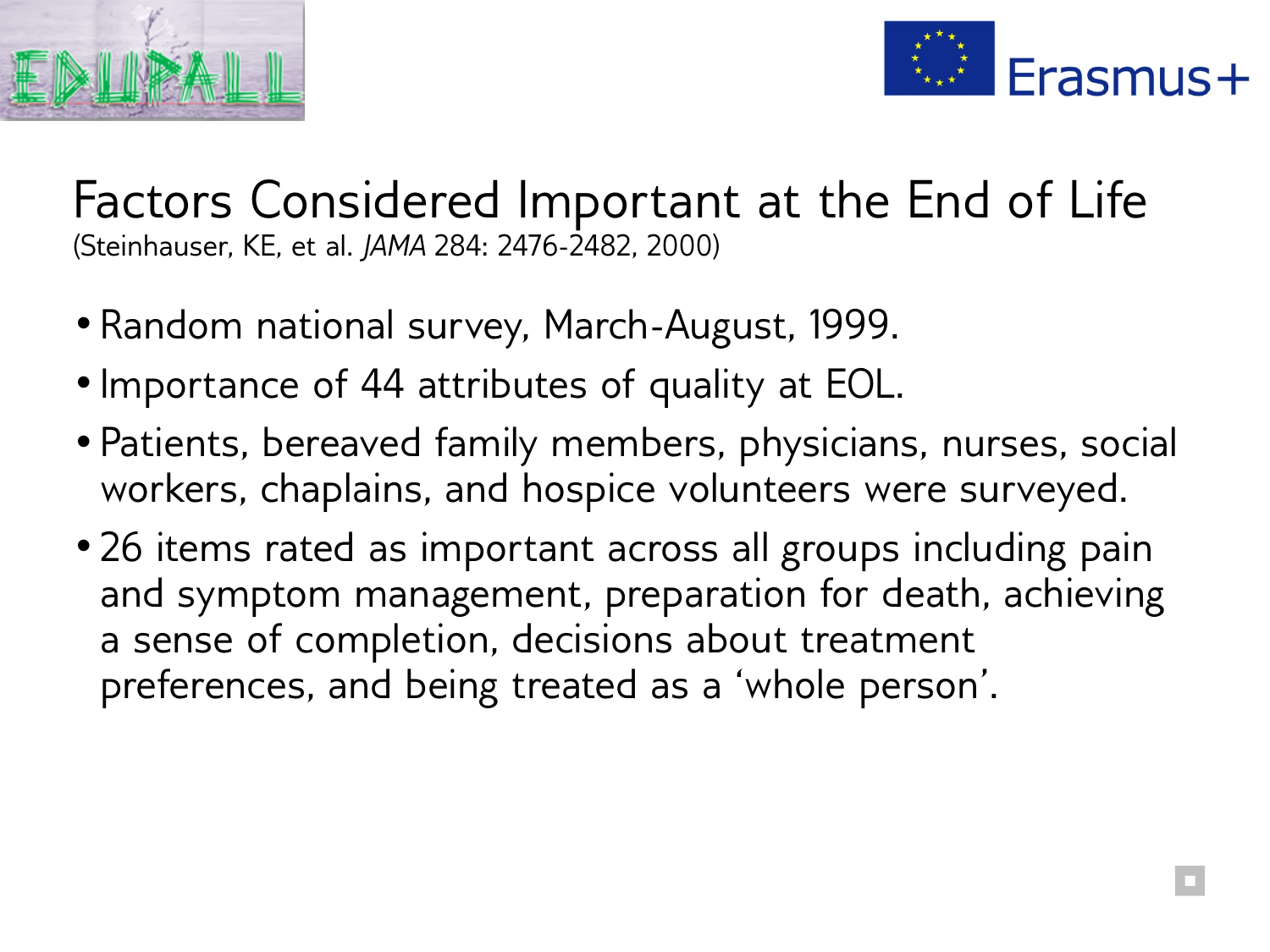

# Factors Considered Important at the End of Life (Steinhauser, KE, et al. JAMA 284: 2476-2482, 2000)
Random national survey, March-August, 1999.
Importance of 44 attributes of quality at EOL.
Patients, bereaved family members, physicians, nurses, social workers, chaplains, and hospice volunteers were surveyed.
26 items rated as important across all groups including pain and symptom management, preparation for death, achieving a sense of completion, decisions about treatment preferences, and being treated as a ‘whole person’.